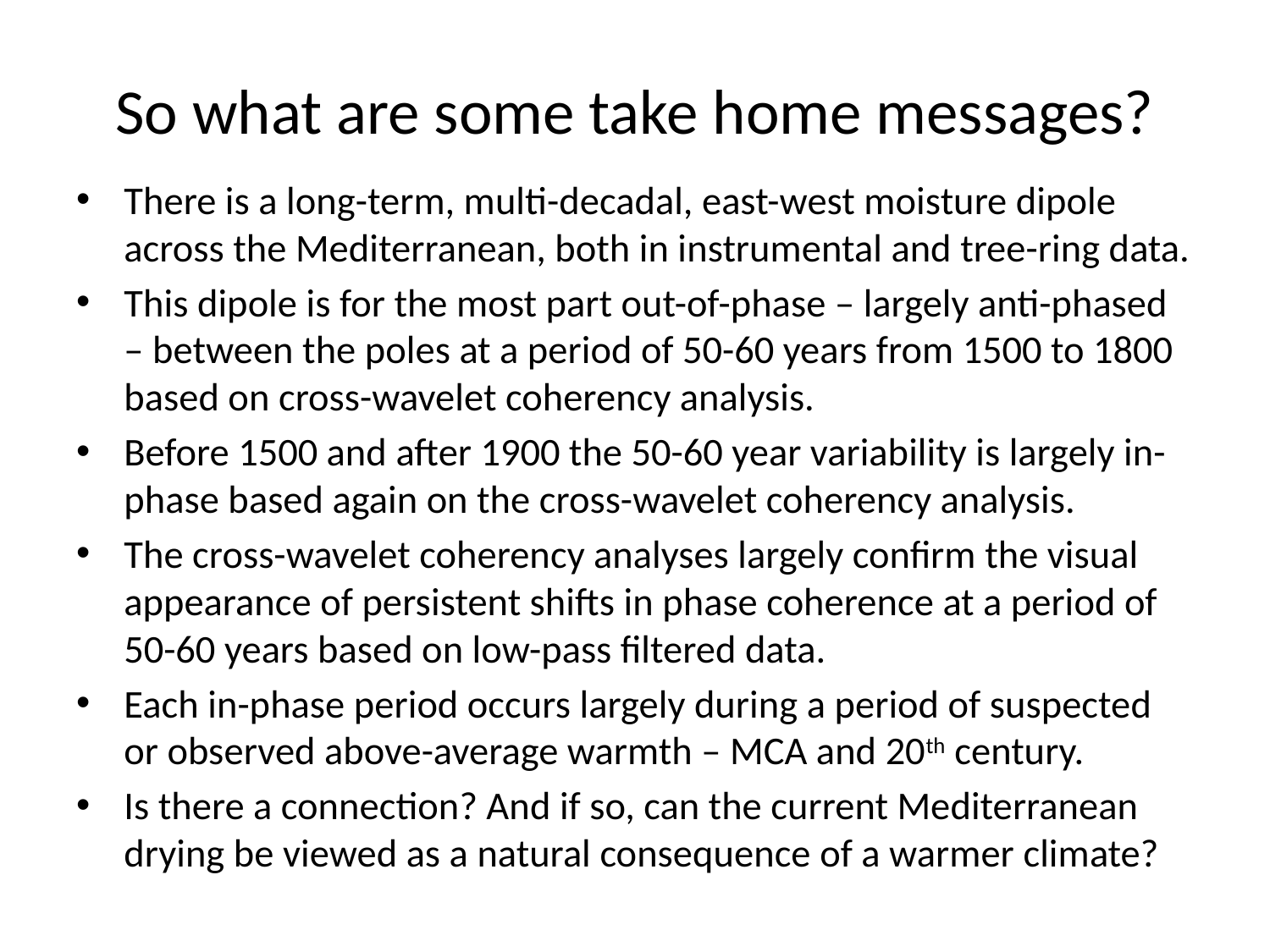

# So what are some take home messages?
There is a long-term, multi-decadal, east-west moisture dipole across the Mediterranean, both in instrumental and tree-ring data.
This dipole is for the most part out-of-phase – largely anti-phased – between the poles at a period of 50-60 years from 1500 to 1800 based on cross-wavelet coherency analysis.
Before 1500 and after 1900 the 50-60 year variability is largely in-phase based again on the cross-wavelet coherency analysis.
The cross-wavelet coherency analyses largely confirm the visual appearance of persistent shifts in phase coherence at a period of 50-60 years based on low-pass filtered data.
Each in-phase period occurs largely during a period of suspected or observed above-average warmth – MCA and 20th century.
Is there a connection? And if so, can the current Mediterranean drying be viewed as a natural consequence of a warmer climate?